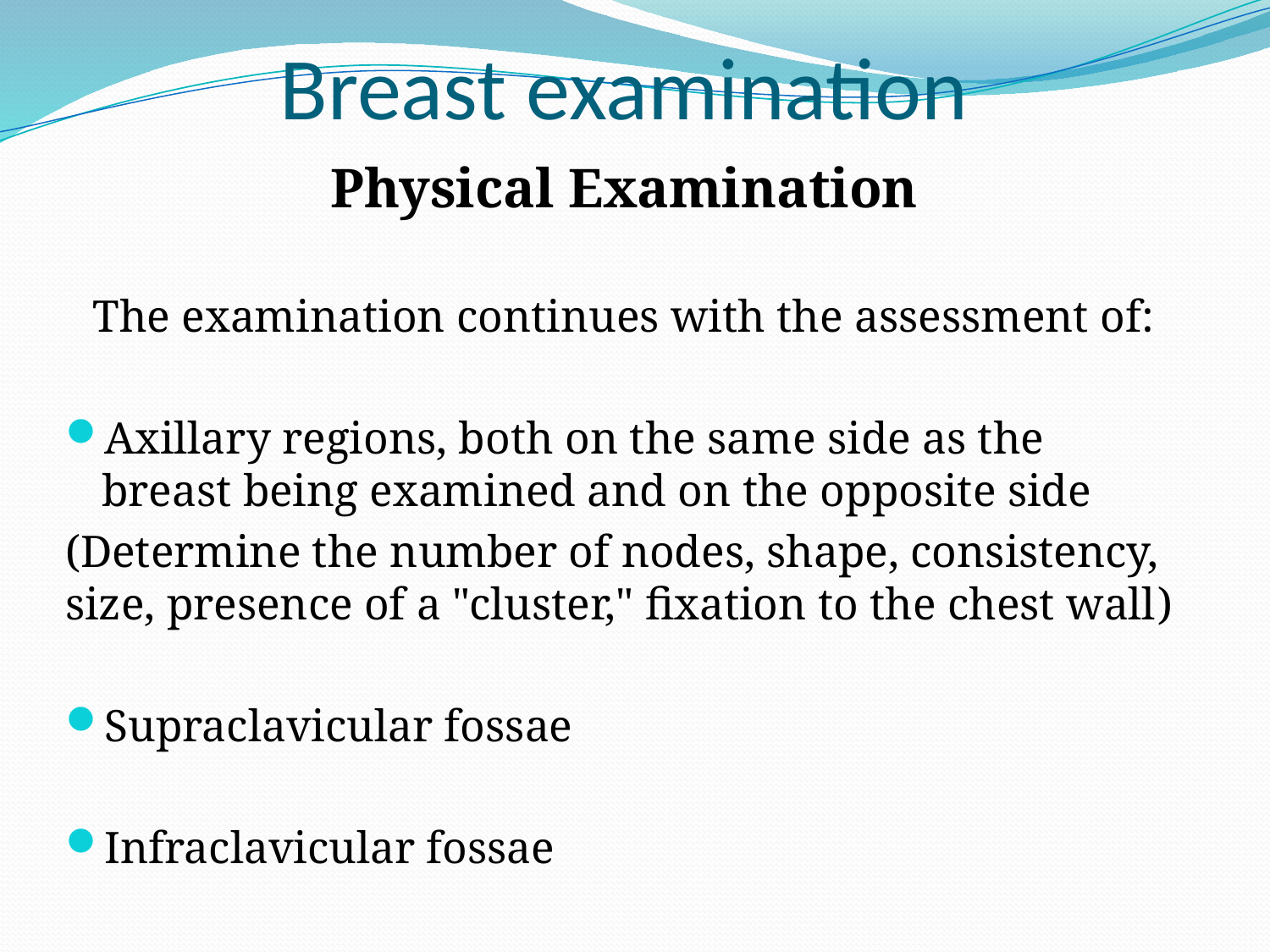

# Breast examination
Physical Examination

The examination continues with the assessment of:

Axillary regions, both on the same side as the breast being examined and on the opposite side
(Determine the number of nodes, shape, consistency, size, presence of a "cluster," fixation to the chest wall)

Supraclavicular fossae

Infraclavicular fossae